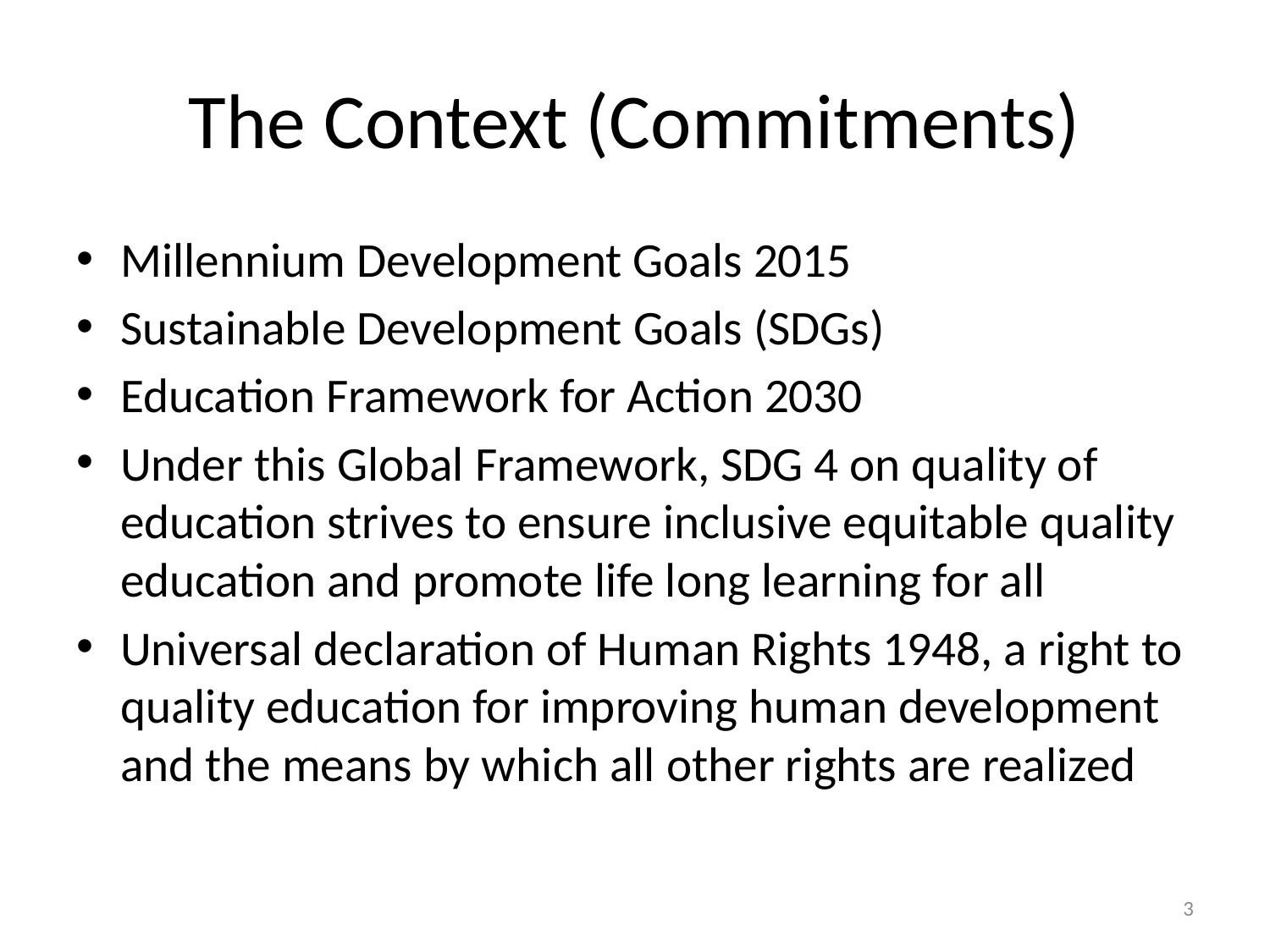

# The Context (Commitments)
Millennium Development Goals 2015
Sustainable Development Goals (SDGs)
Education Framework for Action 2030
Under this Global Framework, SDG 4 on quality of education strives to ensure inclusive equitable quality education and promote life long learning for all
Universal declaration of Human Rights 1948, a right to quality education for improving human development and the means by which all other rights are realized

3